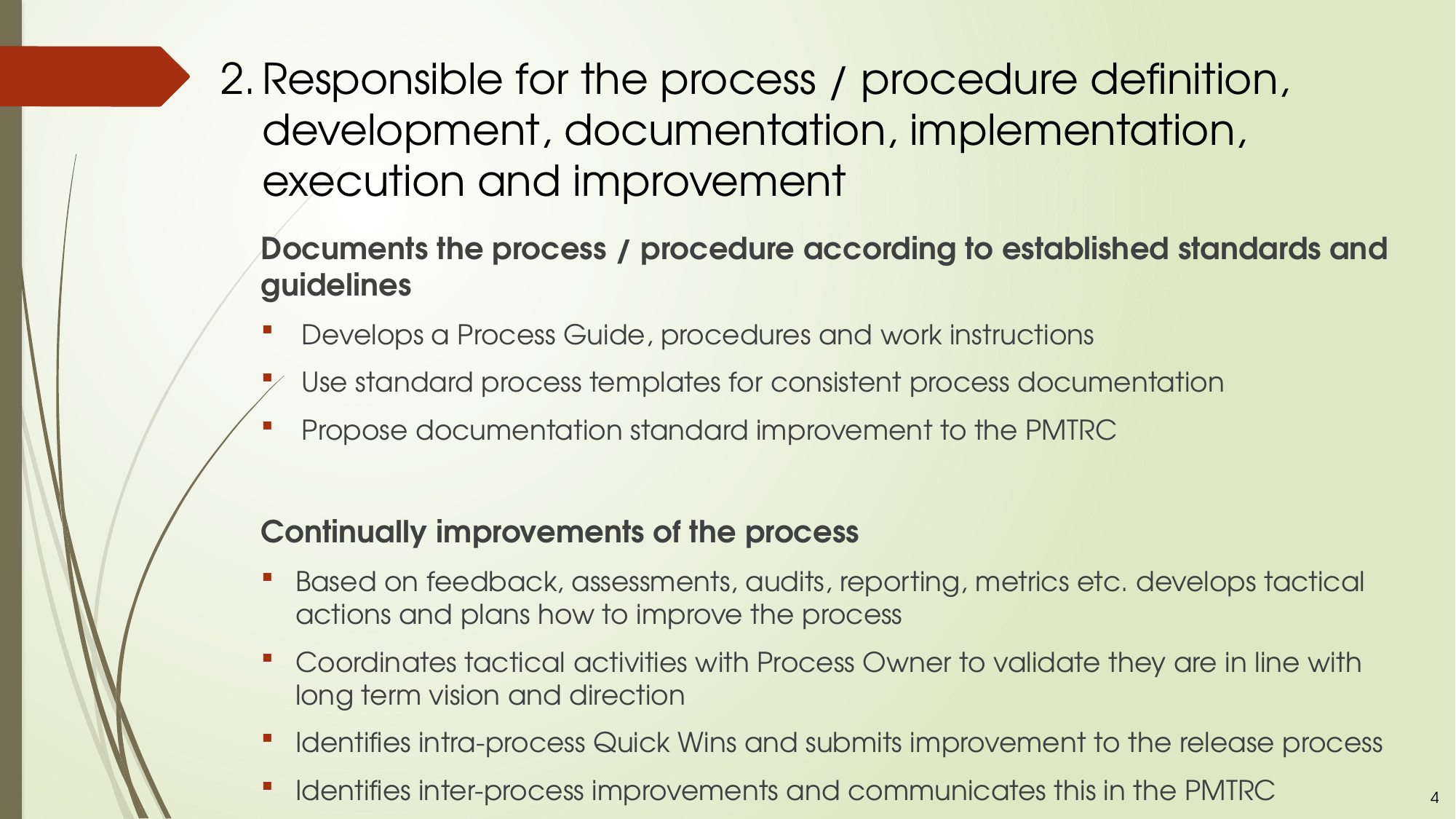

# Responsible for the process / procedure definition, development, documentation, implementation, execution and improvement
Documents the process / procedure according to established standards and guidelines
Develops a Process Guide, procedures and work instructions
Use standard process templates for consistent process documentation
Propose documentation standard improvement to the PMTRC

Continually improvements of the process
Based on feedback, assessments, audits, reporting, metrics etc. develops tactical actions and plans how to improve the process
Coordinates tactical activities with Process Owner to validate they are in line with long term vision and direction
Identifies intra-process Quick Wins and submits improvement to the release process
Identifies inter-process improvements and communicates this in the PMTRC
4